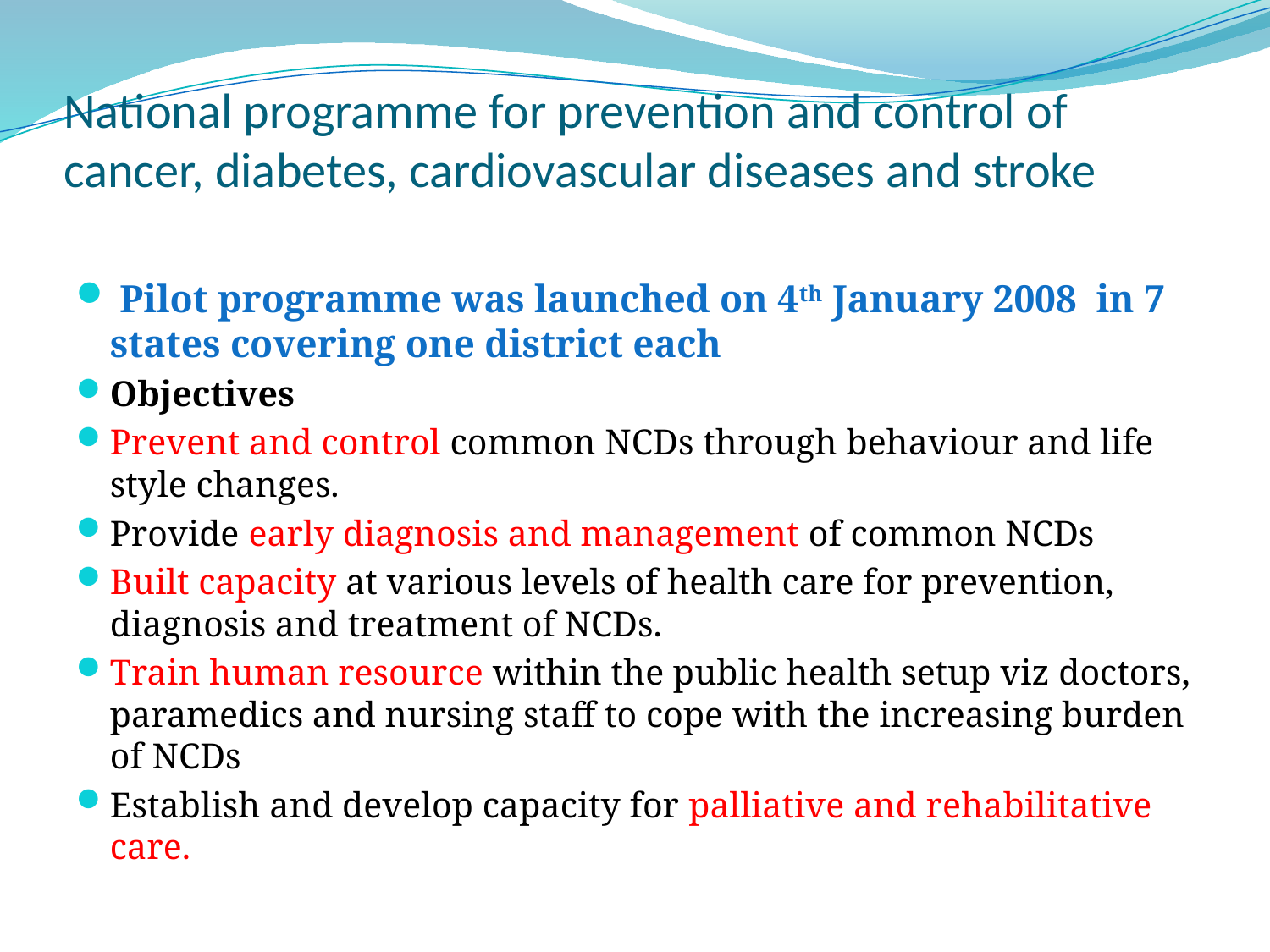

# National programme for prevention and control of cancer, diabetes, cardiovascular diseases and stroke
 Pilot programme was launched on 4th January 2008  in 7 states covering one district each
Objectives
Prevent and control common NCDs through behaviour and life style changes.
Provide early diagnosis and management of common NCDs
Built capacity at various levels of health care for prevention, diagnosis and treatment of NCDs.
Train human resource within the public health setup viz doctors, paramedics and nursing staff to cope with the increasing burden of NCDs
Establish and develop capacity for palliative and rehabilitative care.